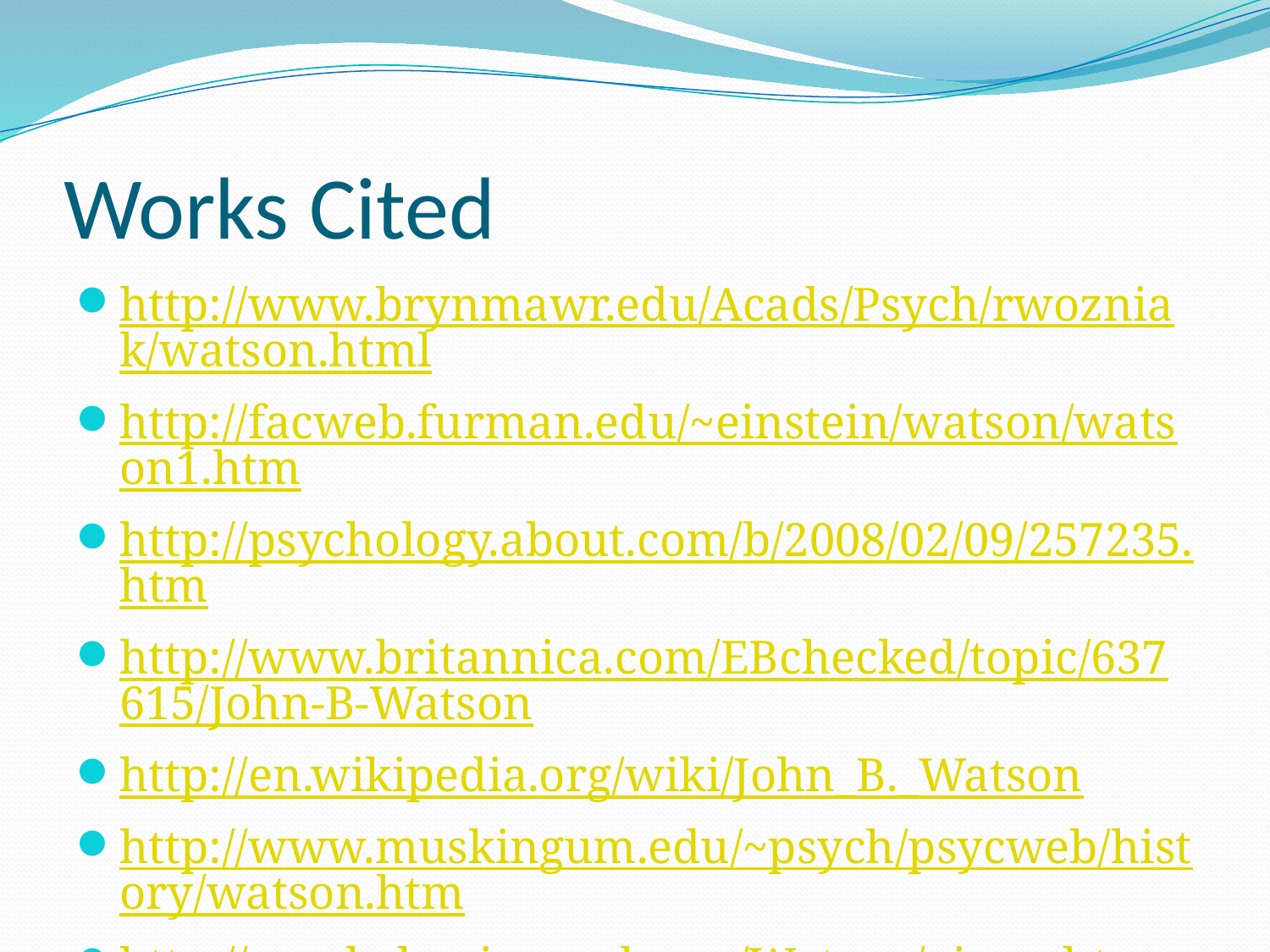

# Works Cited
http://www.brynmawr.edu/Acads/Psych/rwozniak/watson.html
http://facweb.furman.edu/~einstein/watson/watson1.htm
http://psychology.about.com/b/2008/02/09/257235.htm
http://www.britannica.com/EBchecked/topic/637615/John-B-Watson
http://en.wikipedia.org/wiki/John_B._Watson
http://www.muskingum.edu/~psych/psycweb/history/watson.htm
http://psychclassics.yorku.ca/Watson/views.htm
http://www.pbs.org/wgbh/aso/databank/entries/bhwats.html